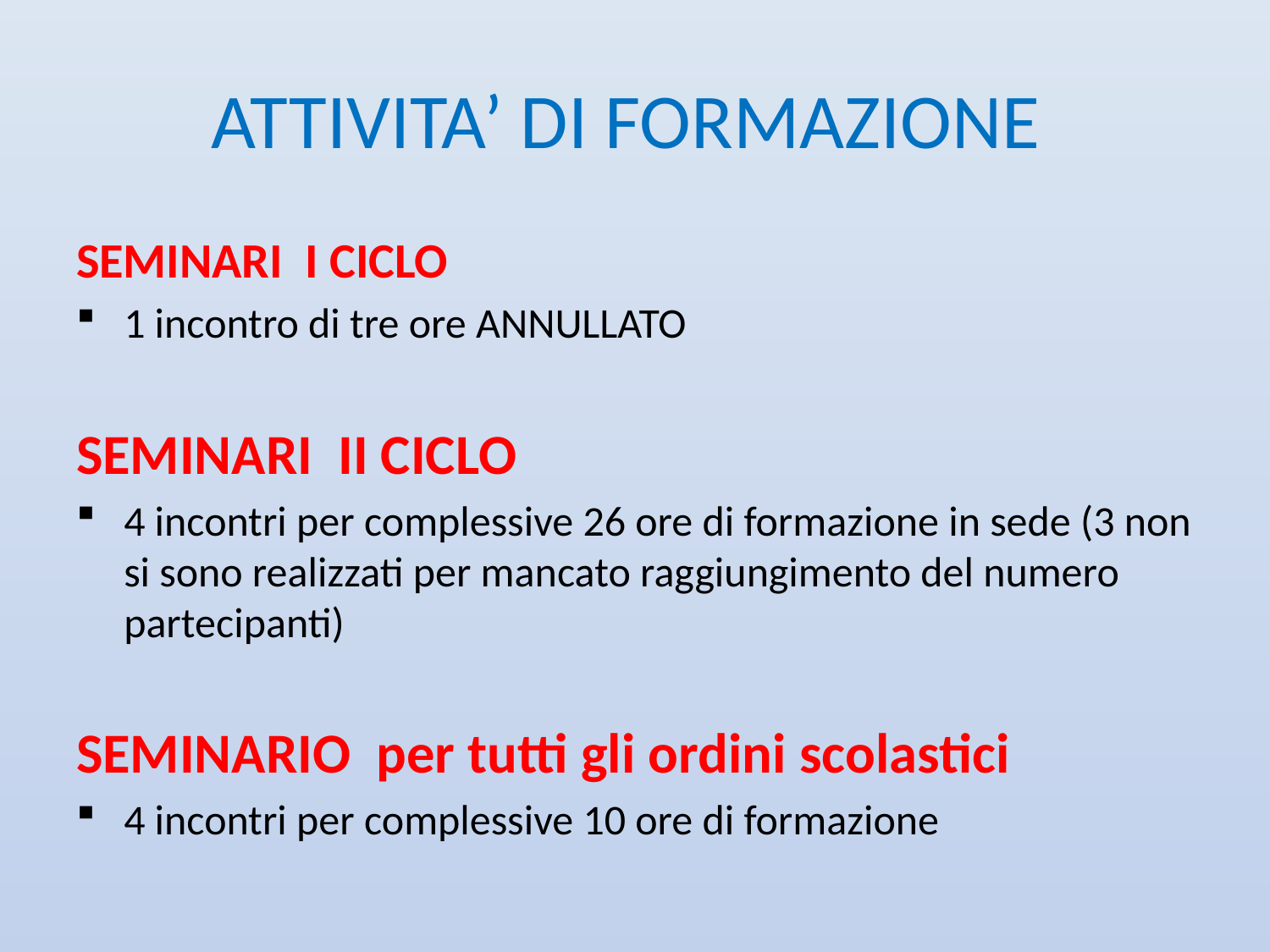

# ATTIVITA’ DI FORMAZIONE
SEMINARI  I CICLO
1 incontro di tre ore ANNULLATO

SEMINARI  II CICLO
4 incontri per complessive 26 ore di formazione in sede (3 non si sono realizzati per mancato raggiungimento del numero partecipanti)

SEMINARIO  per tutti gli ordini scolastici
4 incontri per complessive 10 ore di formazione